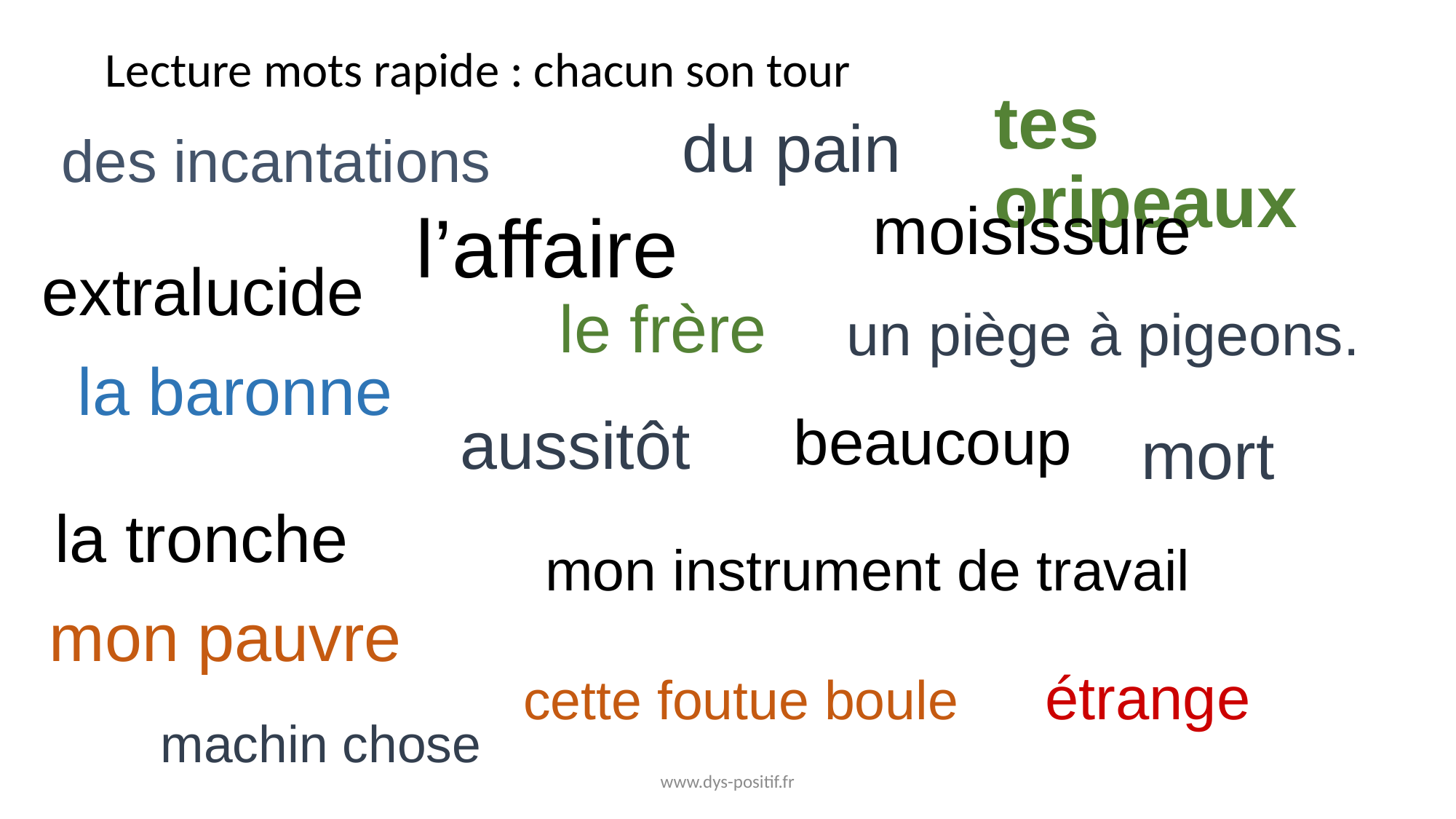

# Lecture mots rapide : chacun son tour
tes oripeaux
du pain
des incantations
moisissure
l’affaire
extralucide
le frère
un piège à pigeons.
la baronne
beaucoup
aussitôt
mort
la tronche
mon instrument de travail
mon pauvre
étrange
cette foutue boule
machin chose
www.dys-positif.fr